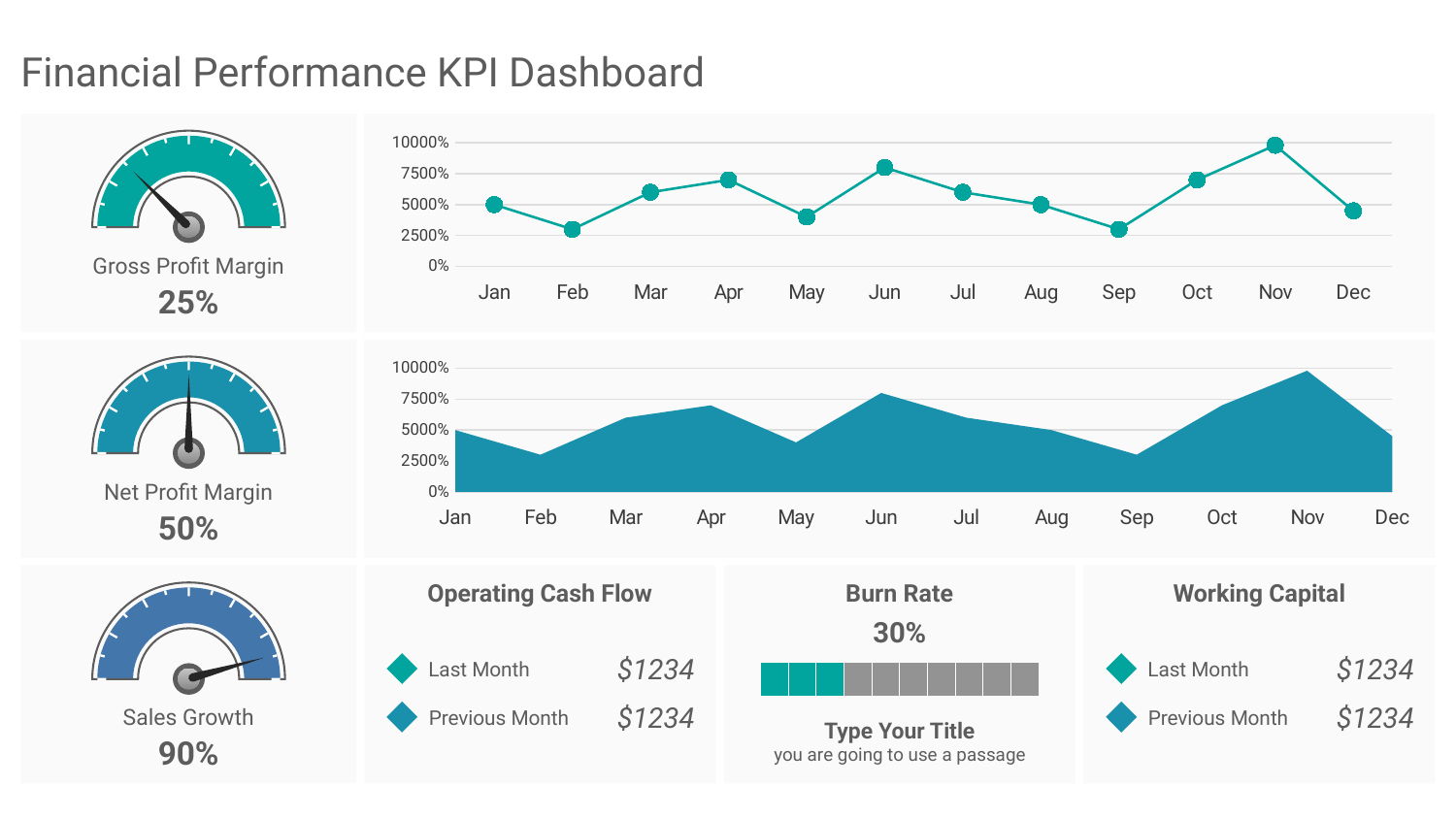

# Financial Performance KPI Dashboard

### Chart

| Category | Series 1 | Column1 | Column2 |
|---|---|---|---|
| Jan | 50.0 | None | None |
| Feb | 30.0 | None | None |
| Mar | 60.0 | None | None |
| Apr | 70.0 | None | None |
| May | 40.0 | None | None |
| Jun | 80.0 | None | None |
| Jul | 60.0 | None | None |
| Aug | 50.0 | None | None |
| Sep | 30.0 | None | None |
| Oct | 70.0 | None | None |
| Nov | 98.0 | None | None |
| Dec | 45.0 | None | None |

Gross Profit Margin
25%

### Chart

| Category | Series 1 | Column1 | Column2 |
|---|---|---|---|
| Jan | 50.0 | None | None |
| Feb | 30.0 | None | None |
| Mar | 60.0 | None | None |
| Apr | 70.0 | None | None |
| May | 40.0 | None | None |
| Jun | 80.0 | None | None |
| Jul | 60.0 | None | None |
| Aug | 50.0 | None | None |
| Sep | 30.0 | None | None |
| Oct | 70.0 | None | None |
| Nov | 98.0 | None | None |
| Dec | 45.0 | None | None |

Net Profit Margin
50%

Operating Cash Flow
Burn Rate
Working Capital

30%
$1234

Last Month
$1234

Previous Month
$1234

Last Month
$1234

Previous Month
|  |  |  |  |  |  |  |  |  |  |
| --- | --- | --- | --- | --- | --- | --- | --- | --- | --- |

Sales Growth
Type Your Title
you are going to use a passage
90%